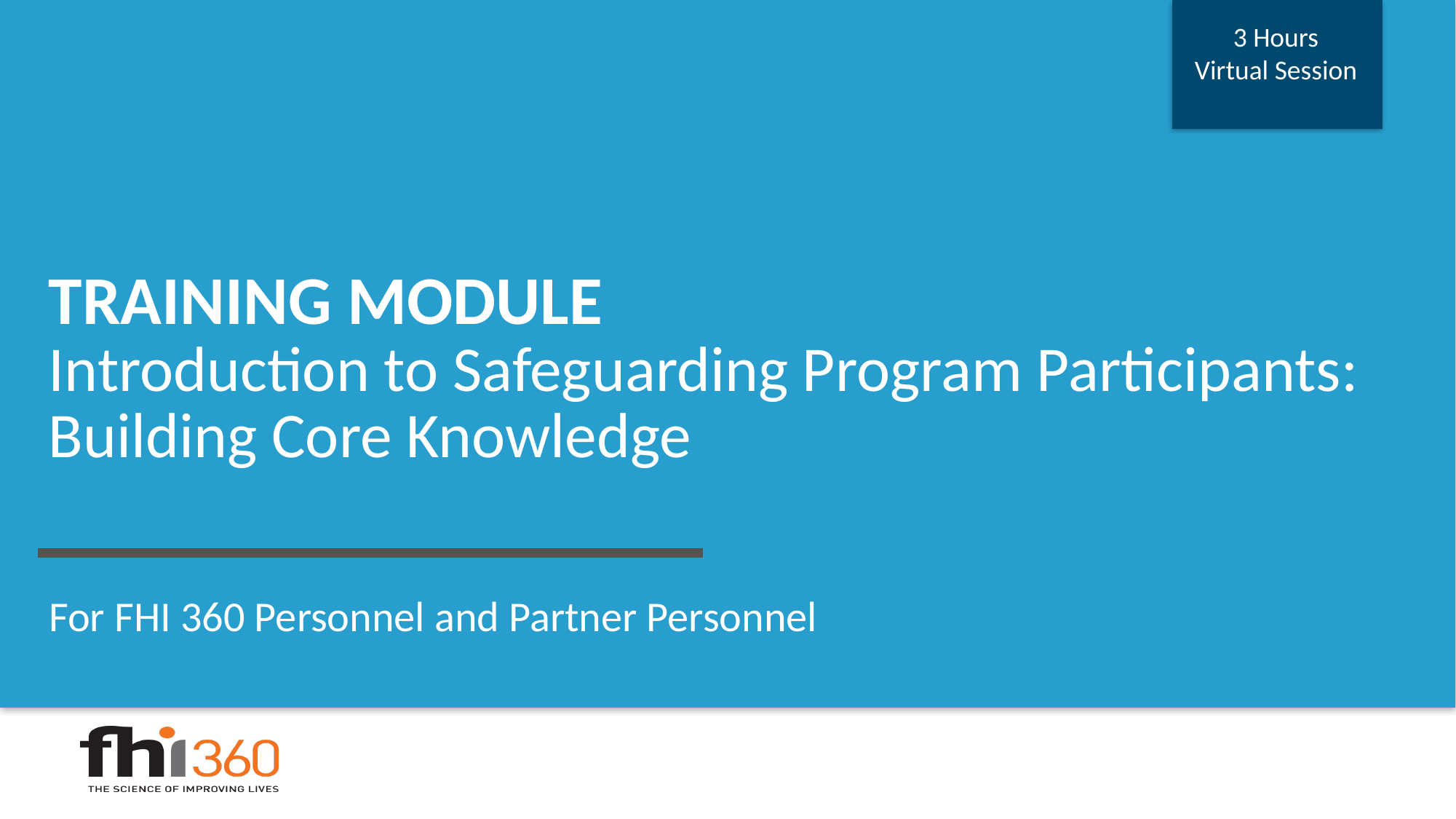

3 Hours
Virtual Session
TRAINING MODULE
Introduction to Safeguarding Program Participants:
Building Core Knowledge
For FHI 360 Personnel and Partner Personnel